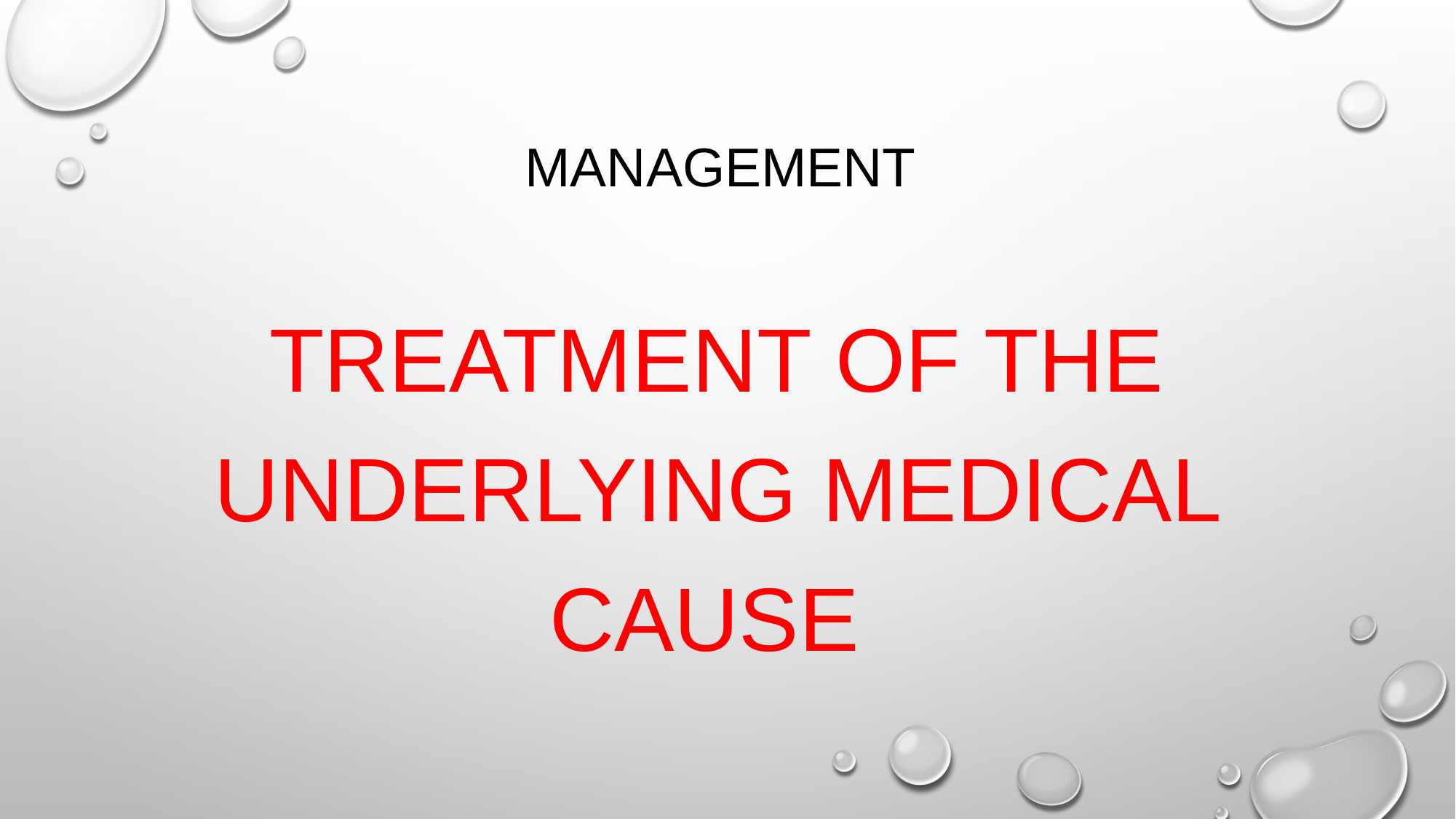

# Management

Treatment of the underlying medical cause